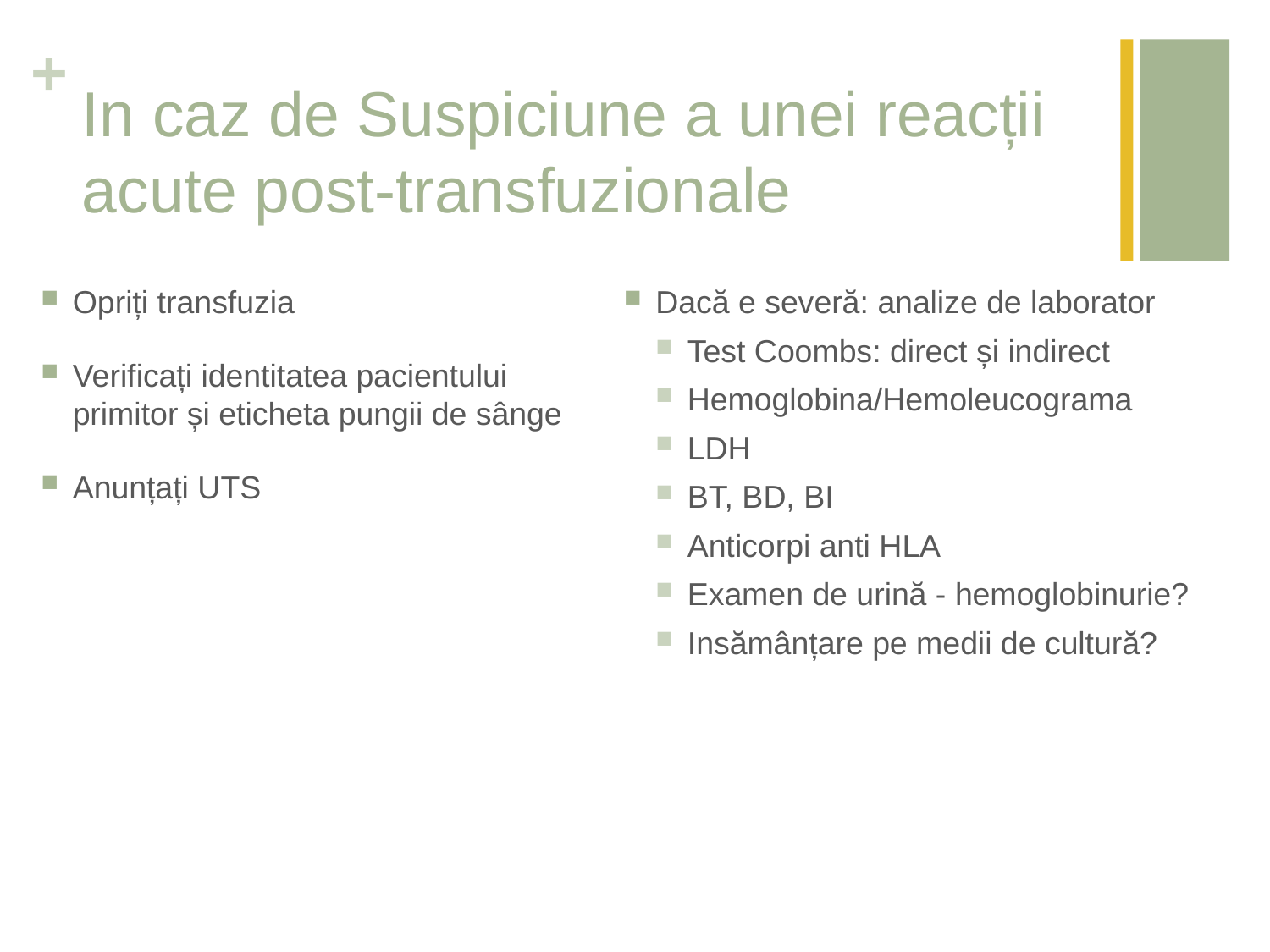

# In caz de Suspiciune a unei reacții acute post-transfuzionale
Opriți transfuzia
Verificați identitatea pacientului primitor și eticheta pungii de sânge
Anunțați UTS
Dacă e severă: analize de laborator
Test Coombs: direct și indirect
Hemoglobina/Hemoleucograma
LDH
BT, BD, BI
Anticorpi anti HLA
Examen de urină - hemoglobinurie?
Insămânțare pe medii de cultură?